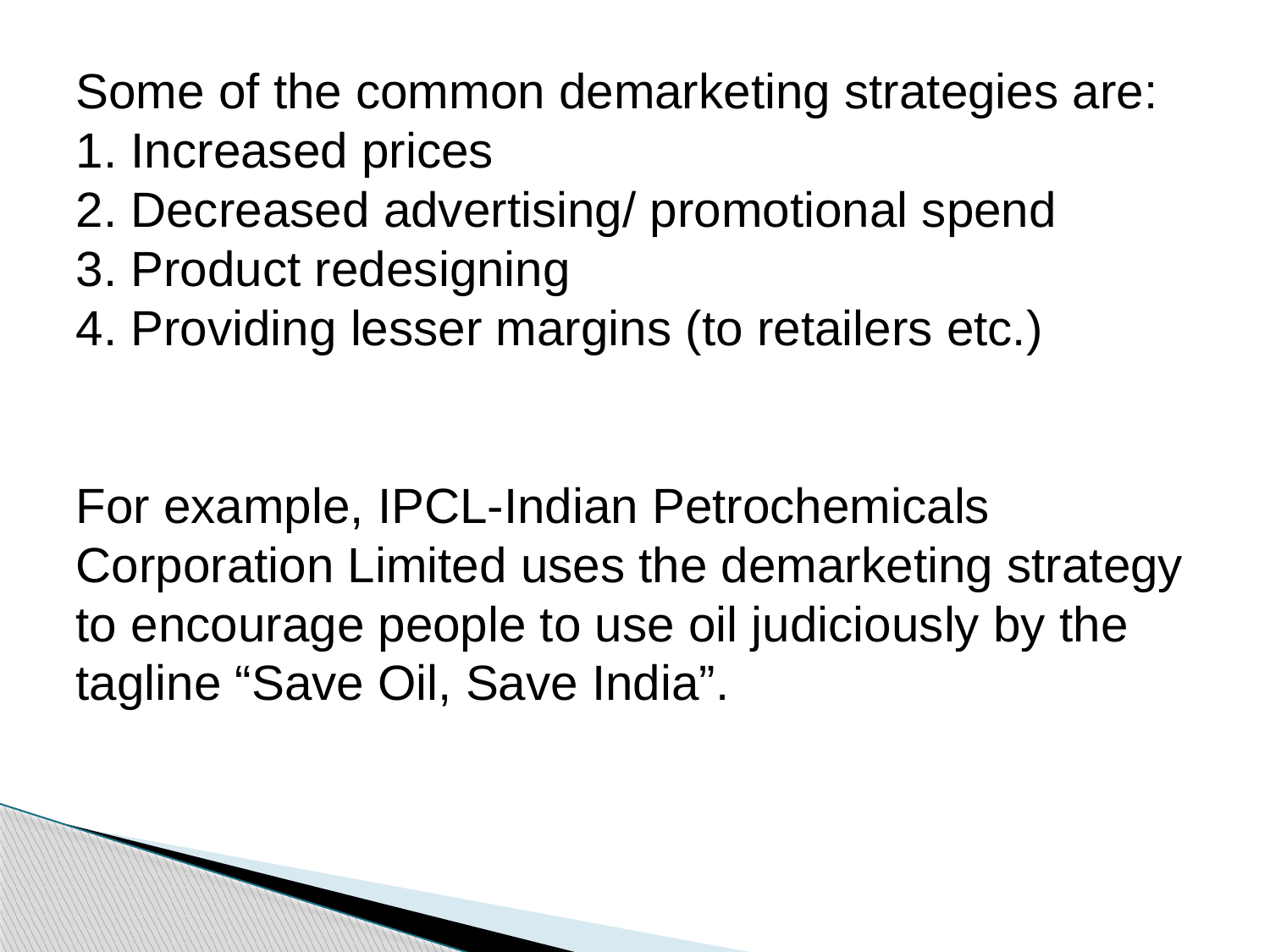

Some of the common demarketing strategies are:
1. Increased prices
2. Decreased advertising/ promotional spend
3. Product redesigning
4. Providing lesser margins (to retailers etc.)

For example, IPCL-Indian Petrochemicals Corporation Limited uses the demarketing strategy to encourage people to use oil judiciously by the tagline “Save Oil, Save India”.